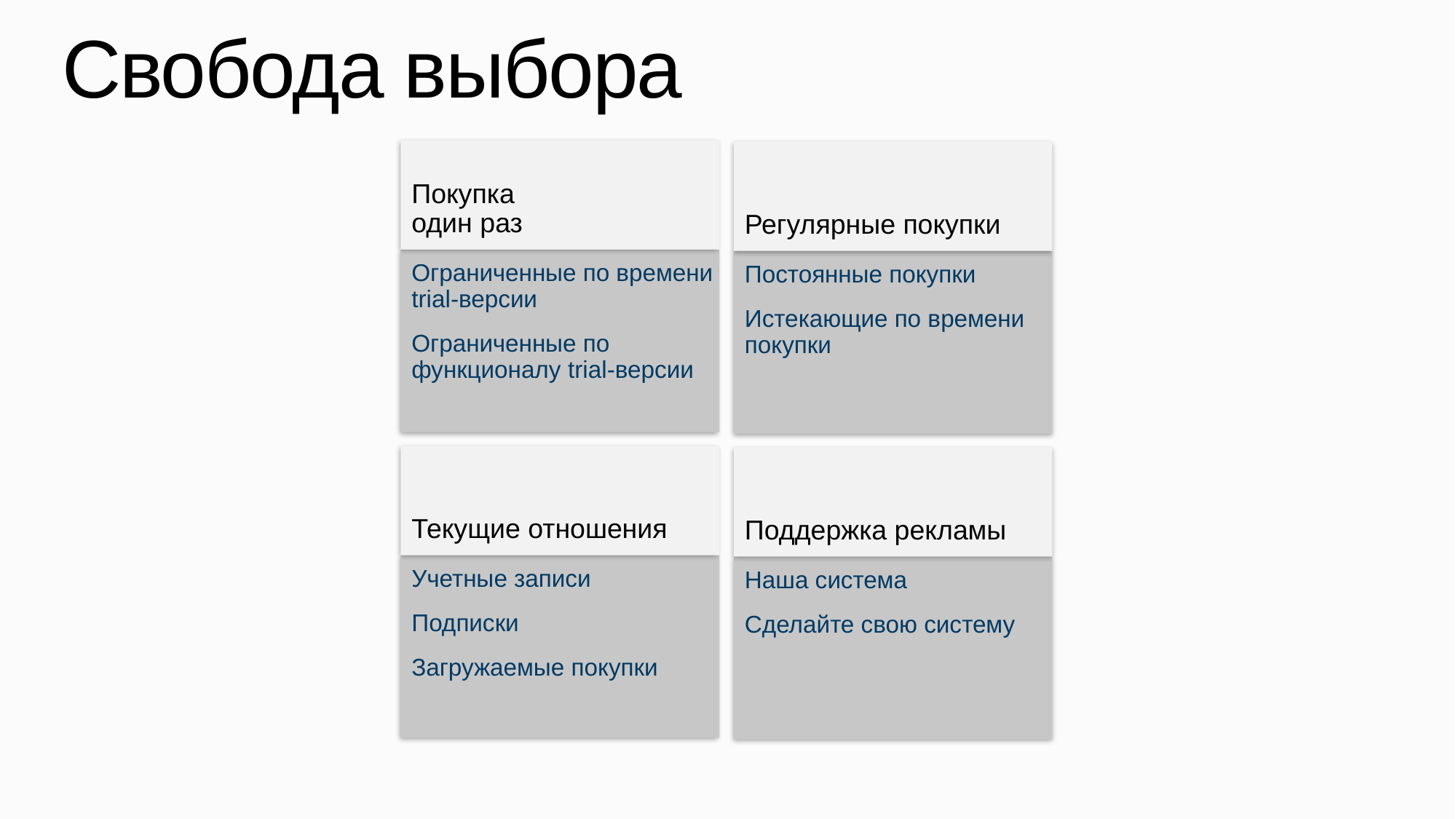

# Свобода выбора
Покупка
один раз
Ограниченные по времени trial-версии
Ограниченные по функционалу trial-версии
Регулярные покупки
Постоянные покупки
Истекающие по времени покупки
Текущие отношения
Учетные записи
Подписки
Загружаемые покупки
Поддержка рекламы
Наша система
Сделайте свою систему